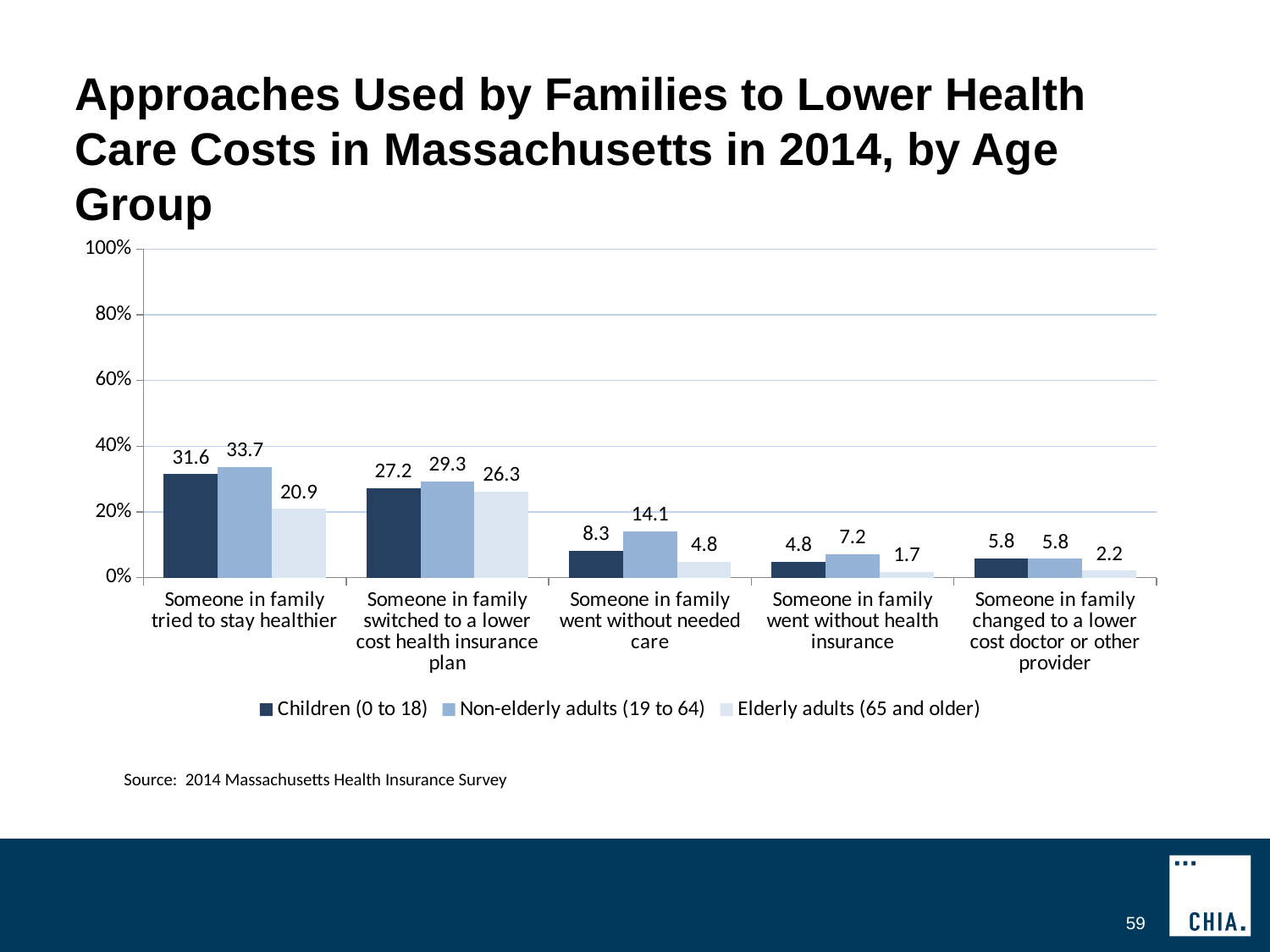

# Approaches Used by Families to Lower Health Care Costs in Massachusetts in 2014, by Age Group

### Chart

| Category | Children (0 to 18) | Non-elderly adults (19 to 64) | Elderly adults (65 and older) |
|---|---|---|---|
| Someone in family tried to stay healthier | 31.55563653866086 | 33.71850330149818 | 20.925529761096687 |
| Someone in family switched to a lower cost health insurance plan | 27.224379630381947 | 29.26609088999817 | 26.265453415519236 |
| Someone in family went without needed care | 8.258434625805009 | 14.076370667920148 | 4.775842275588102 |
| Someone in family went without health insurance | 4.848915989505736 | 7.228444807443321 | 1.7121283156637623 |
| Someone in family changed to a lower cost doctor or other provider | 5.811423952663747 | 5.771114064257303 | 2.1779397523015045 |
Source:  2014 Massachusetts Health Insurance Survey
59